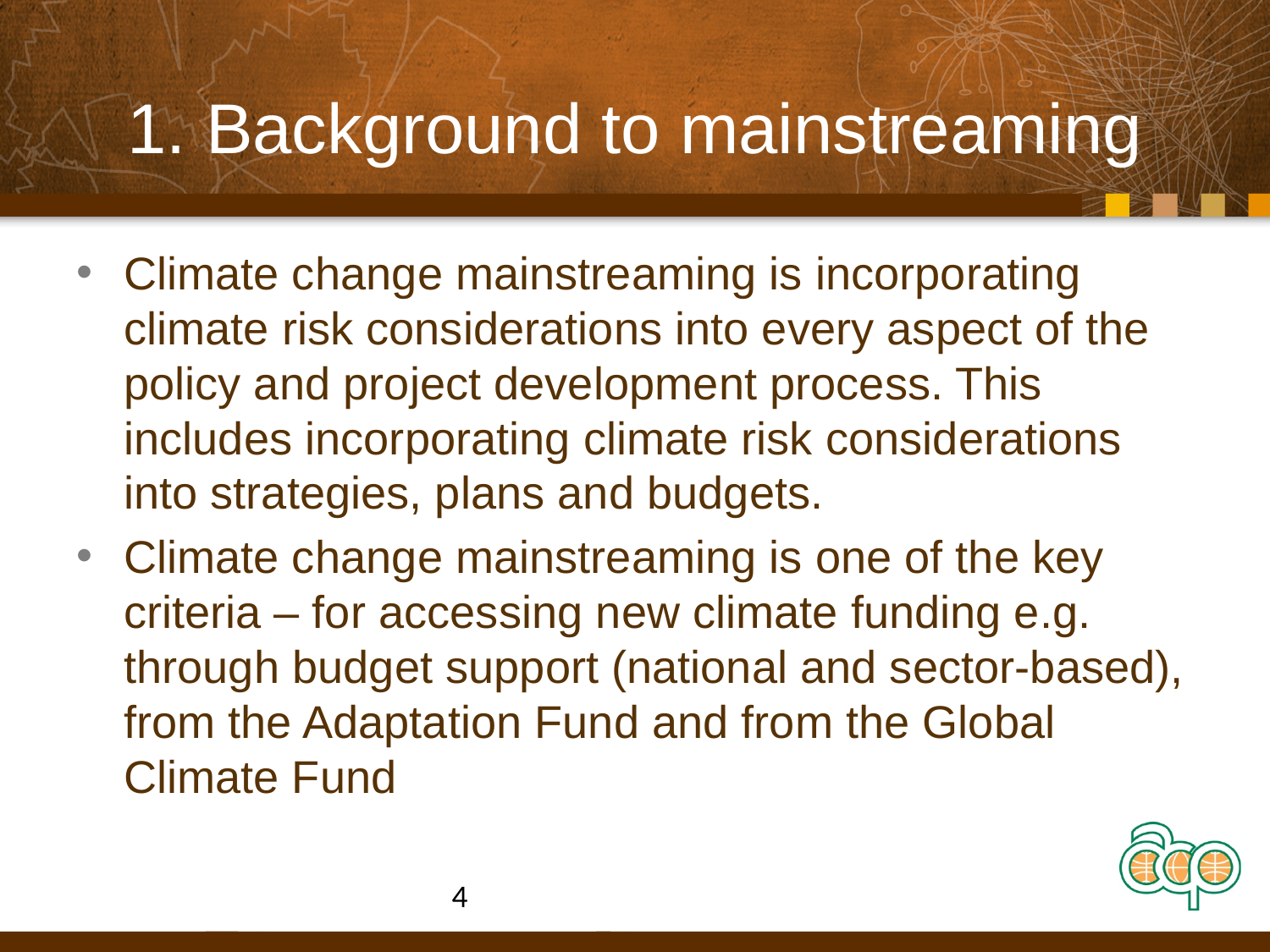

# 1. Background to mainstreaming
Climate change mainstreaming is incorporating climate risk considerations into every aspect of the policy and project development process. This includes incorporating climate risk considerations into strategies, plans and budgets.
Climate change mainstreaming is one of the key criteria – for accessing new climate funding e.g. through budget support (national and sector-based), from the Adaptation Fund and from the Global Climate Fund

4